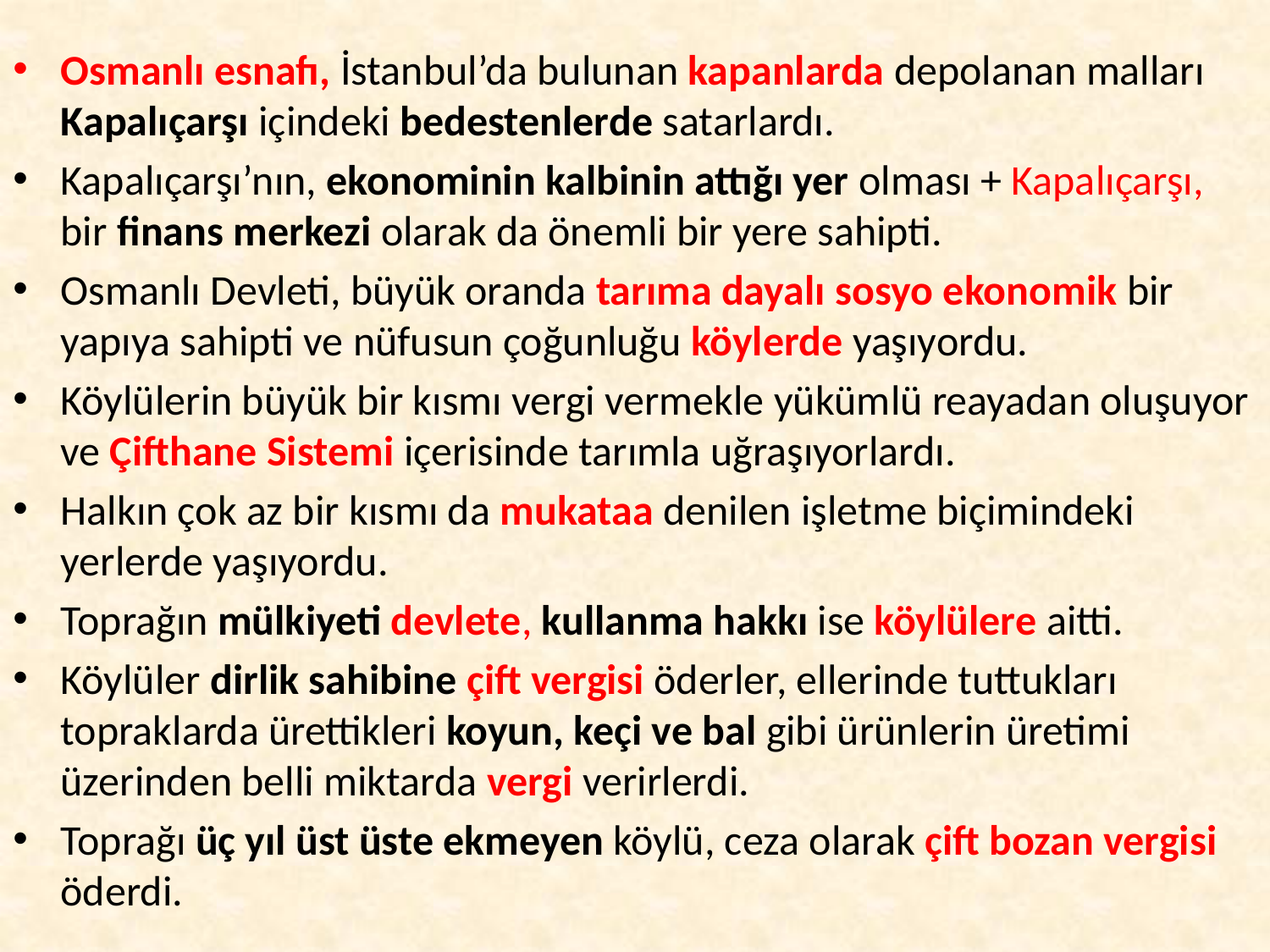

Osmanlı esnafı, İstanbul’da bulunan kapanlarda depolanan malları Kapalıçarşı içindeki bedestenlerde satarlardı.
Kapalıçarşı’nın, ekonominin kalbinin attığı yer olması + Kapalıçarşı, bir finans merkezi olarak da önemli bir yere sahipti.
Osmanlı Devleti, büyük oranda tarıma dayalı sosyo ekonomik bir yapıya sahipti ve nüfusun çoğunluğu köylerde yaşıyordu.
Köylülerin büyük bir kısmı vergi vermekle yükümlü reayadan oluşuyor ve Çifthane Sistemi içerisinde tarımla uğraşıyorlardı.
Halkın çok az bir kısmı da mukataa denilen işletme biçimindeki yerlerde yaşıyordu.
Toprağın mülkiyeti devlete, kullanma hakkı ise köylülere aitti.
Köylüler dirlik sahibine çift vergisi öderler, ellerinde tuttukları topraklarda ürettikleri koyun, keçi ve bal gibi ürünlerin üretimi üzerinden belli miktarda vergi verirlerdi.
Toprağı üç yıl üst üste ekmeyen köylü, ceza olarak çift bozan vergisi öderdi.